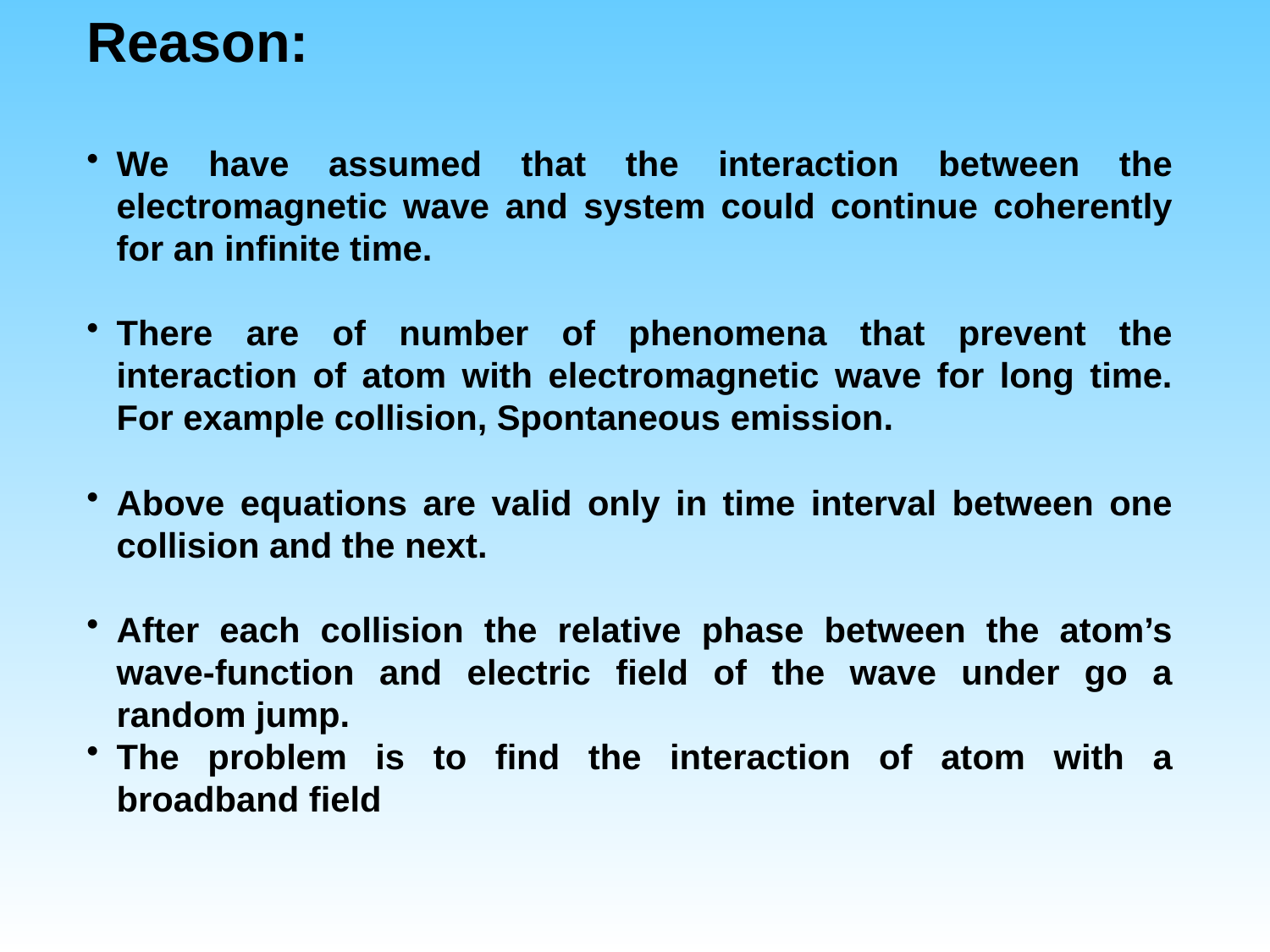

Reason:

We have assumed that the interaction between the electromagnetic wave and system could continue coherently for an infinite time.

There are of number of phenomena that prevent the interaction of atom with electromagnetic wave for long time. For example collision, Spontaneous emission.

Above equations are valid only in time interval between one collision and the next.

After each collision the relative phase between the atom’s wave-function and electric field of the wave under go a random jump.
The problem is to find the interaction of atom with a broadband field